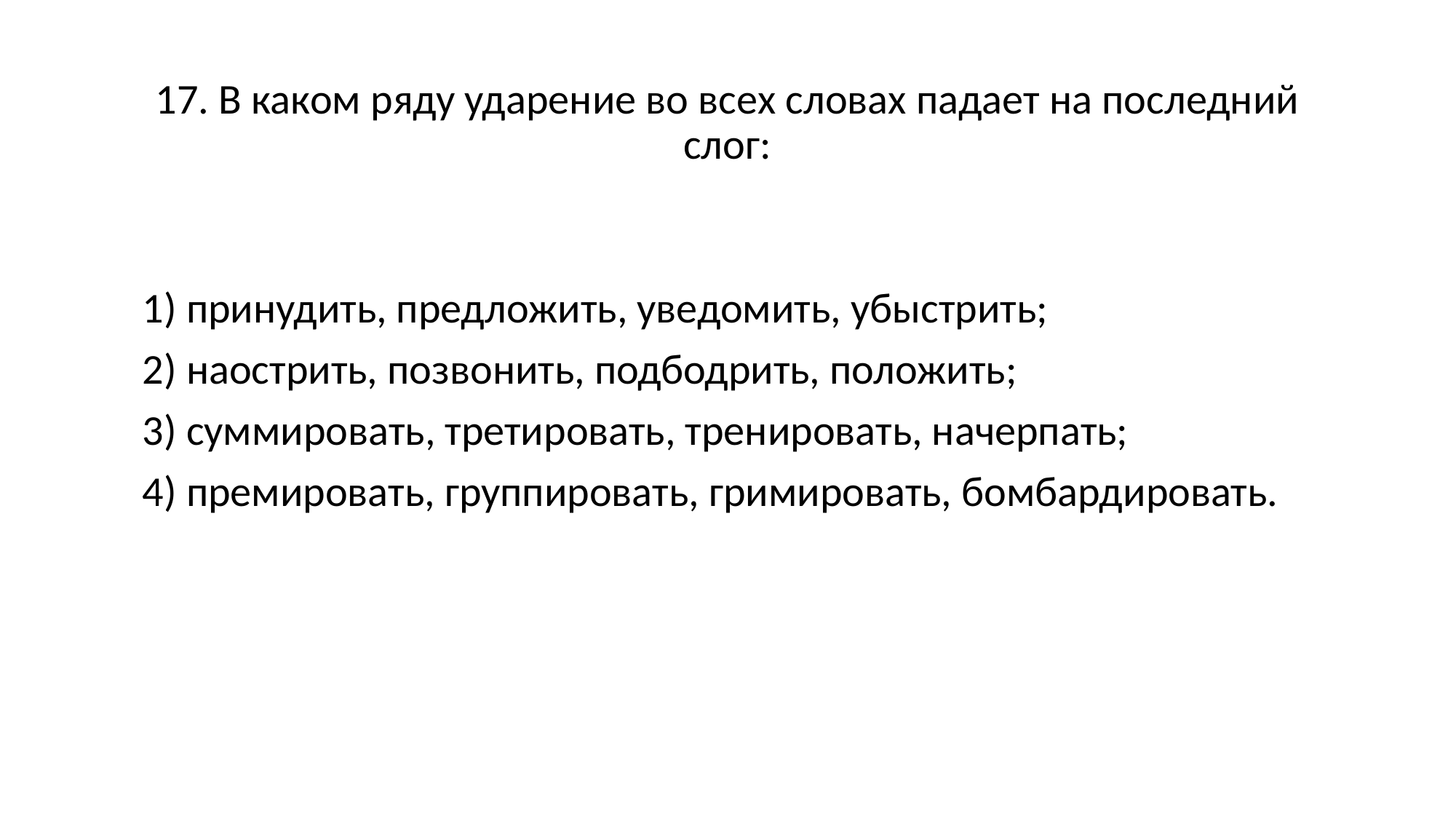

# 17. В каком ряду ударение во всех словах падает на последний слог:
1) принудить, предложить, уведомить, убыстрить;
2) наострить, позвонить, подбодрить, положить;
3) суммировать, третировать, тренировать, начерпать;
4) премировать, группировать, гримировать, бомбардировать.